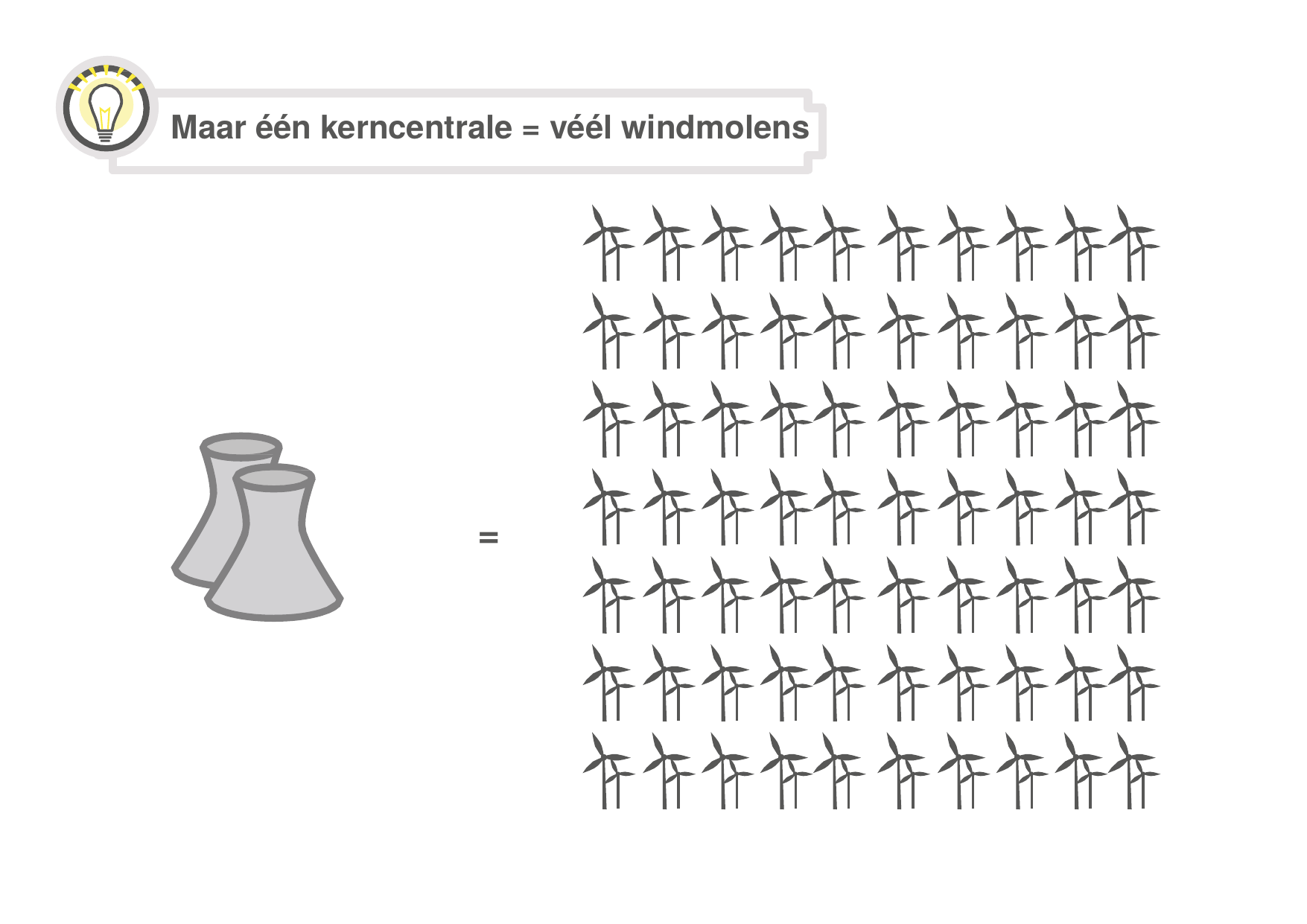

# Maar één kerncentrale = véél windmolens

=